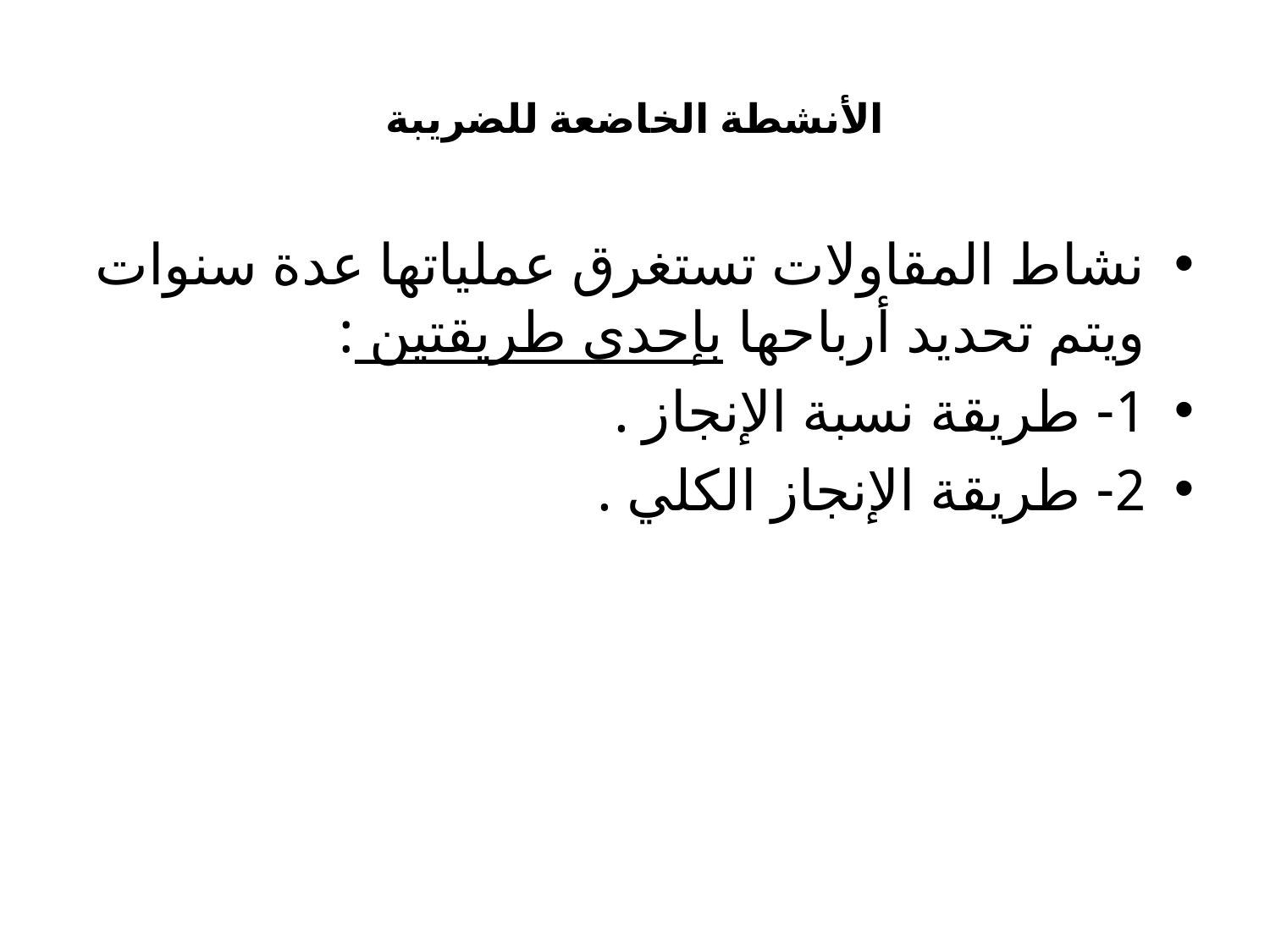

# الأنشطة الخاضعة للضريبة
نشاط المقاولات تستغرق عملياتها عدة سنوات ويتم تحديد أرباحها بإحدى طريقتين :
1- طريقة نسبة الإنجاز .
2- طريقة الإنجاز الكلي .